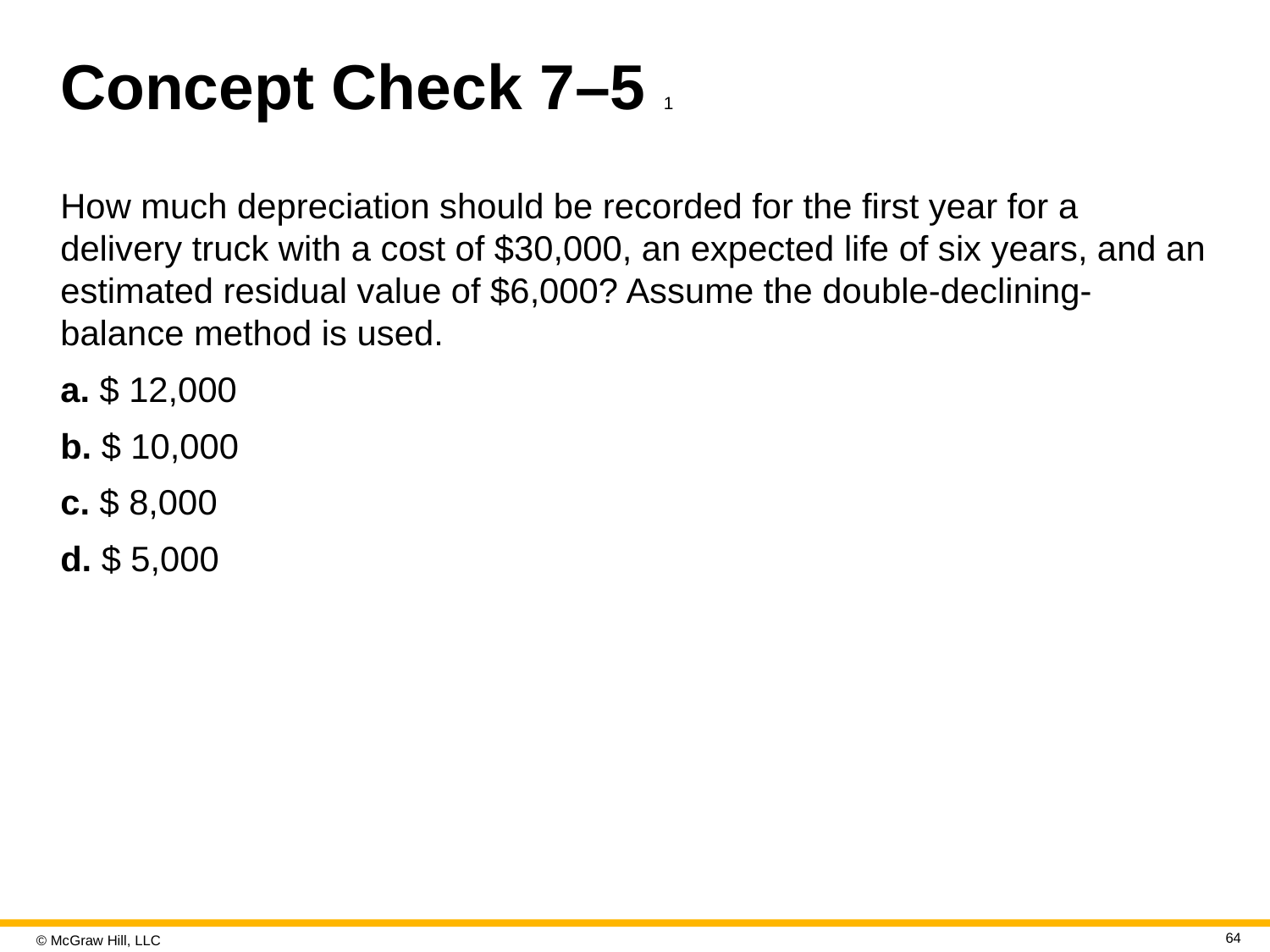

# Concept Check 7–5 1
How much depreciation should be recorded for the first year for a delivery truck with a cost of $30,000, an expected life of six years, and an estimated residual value of $6,000? Assume the double-declining-balance method is used.
a. $ 12,000
b. $ 10,000
c. $ 8,000
d. $ 5,000
64